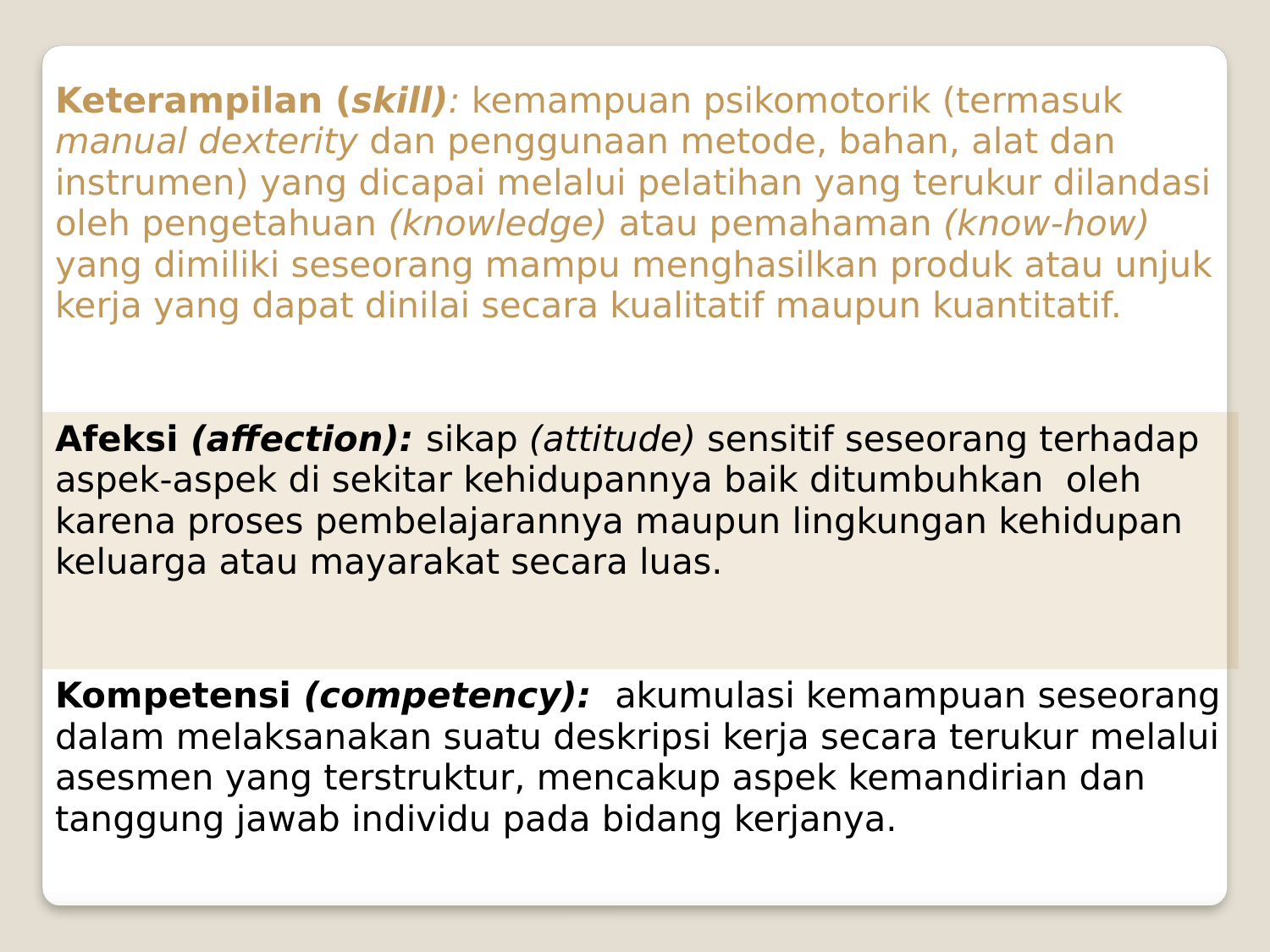

| Keterampilan (skill): kemampuan psikomotorik (termasuk manual dexterity dan penggunaan metode, bahan, alat dan instrumen) yang dicapai melalui pelatihan yang terukur dilandasi oleh pengetahuan (knowledge) atau pemahaman (know-how) yang dimiliki seseorang mampu menghasilkan produk atau unjuk kerja yang dapat dinilai secara kualitatif maupun kuantitatif. |
| --- |
| Afeksi (affection): sikap (attitude) sensitif seseorang terhadap aspek-aspek di sekitar kehidupannya baik ditumbuhkan oleh karena proses pembelajarannya maupun lingkungan kehidupan keluarga atau mayarakat secara luas. |
| Kompetensi (competency): akumulasi kemampuan seseorang dalam melaksanakan suatu deskripsi kerja secara terukur melalui asesmen yang terstruktur, mencakup aspek kemandirian dan tanggung jawab individu pada bidang kerjanya. |